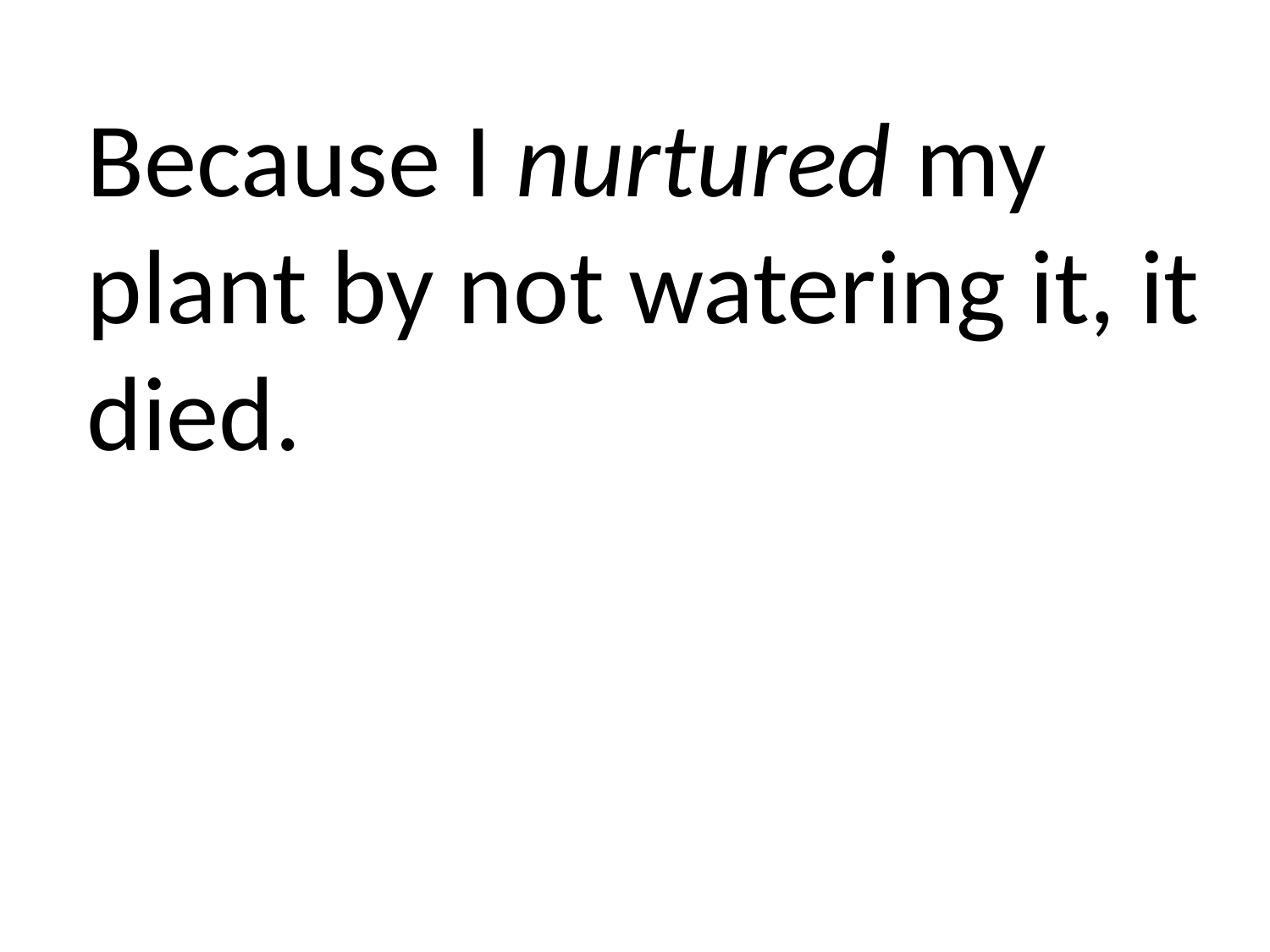

Because I nurtured my plant by not watering it, it died.